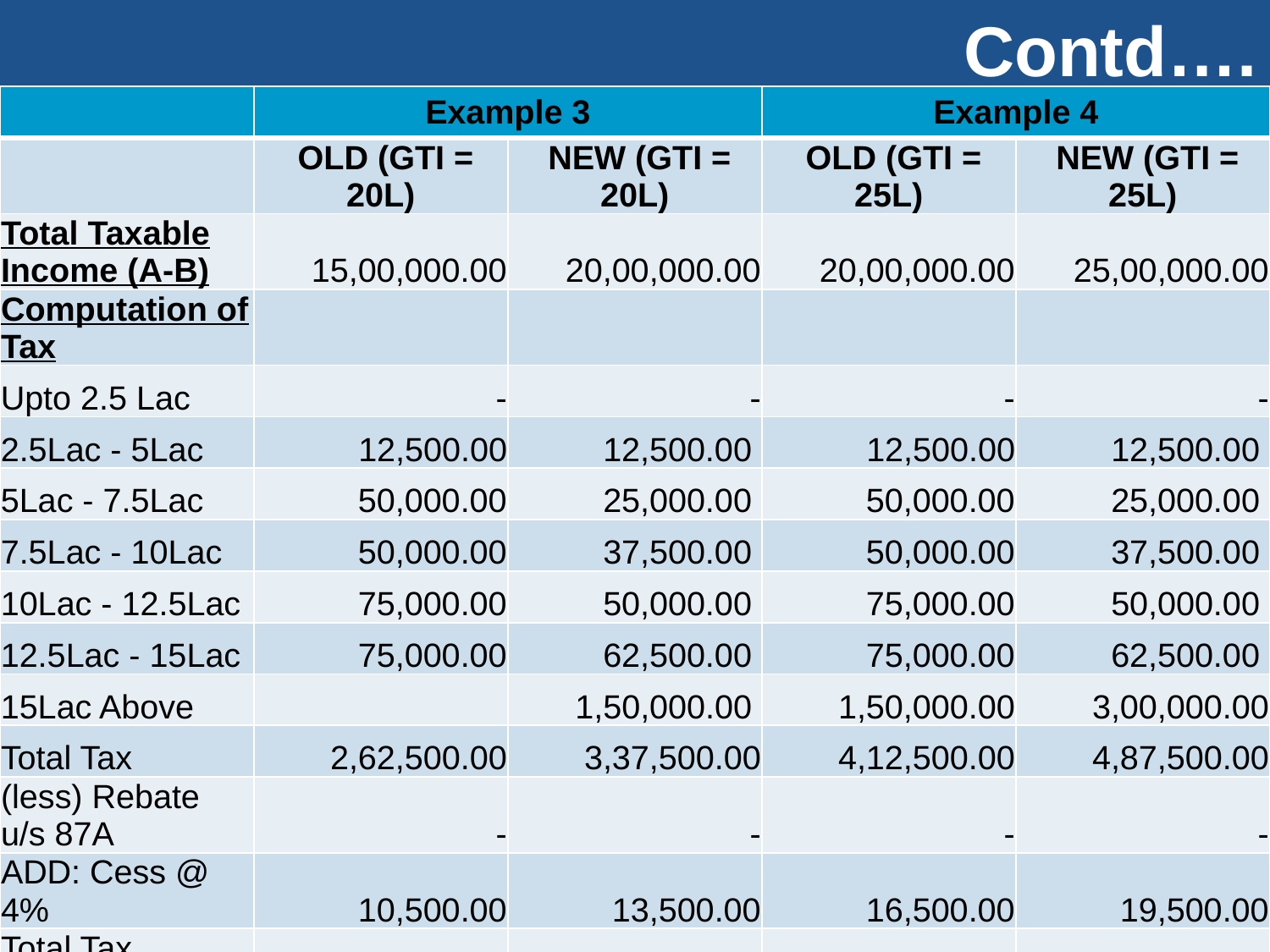

Contd….
#
|  | Example 3 |  | Example 4 |  |
| --- | --- | --- | --- | --- |
|  | OLD (GTI = 20L) | NEW (GTI = 20L) | OLD (GTI = 25L) | NEW (GTI = 25L) |
| Total Taxable Income (A-B) | 15,00,000.00 | 20,00,000.00 | 20,00,000.00 | 25,00,000.00 |
| Computation of Tax |  |  |  |  |
| Upto 2.5 Lac | - | - | - | - |
| 2.5Lac - 5Lac | 12,500.00 | 12,500.00 | 12,500.00 | 12,500.00 |
| 5Lac - 7.5Lac | 50,000.00 | 25,000.00 | 50,000.00 | 25,000.00 |
| 7.5Lac - 10Lac | 50,000.00 | 37,500.00 | 50,000.00 | 37,500.00 |
| 10Lac - 12.5Lac | 75,000.00 | 50,000.00 | 75,000.00 | 50,000.00 |
| 12.5Lac - 15Lac | 75,000.00 | 62,500.00 | 75,000.00 | 62,500.00 |
| 15Lac Above |  | 1,50,000.00 | 1,50,000.00 | 3,00,000.00 |
| Total Tax | 2,62,500.00 | 3,37,500.00 | 4,12,500.00 | 4,87,500.00 |
| (less) Rebate u/s 87A | - | - | - | - |
| ADD: Cess @ 4% | 10,500.00 | 13,500.00 | 16,500.00 | 19,500.00 |
| Total Tax Liability | 2,73,000.00 | 3,51,000.00 | 4,29,000.00 | 5,07,000.00 |